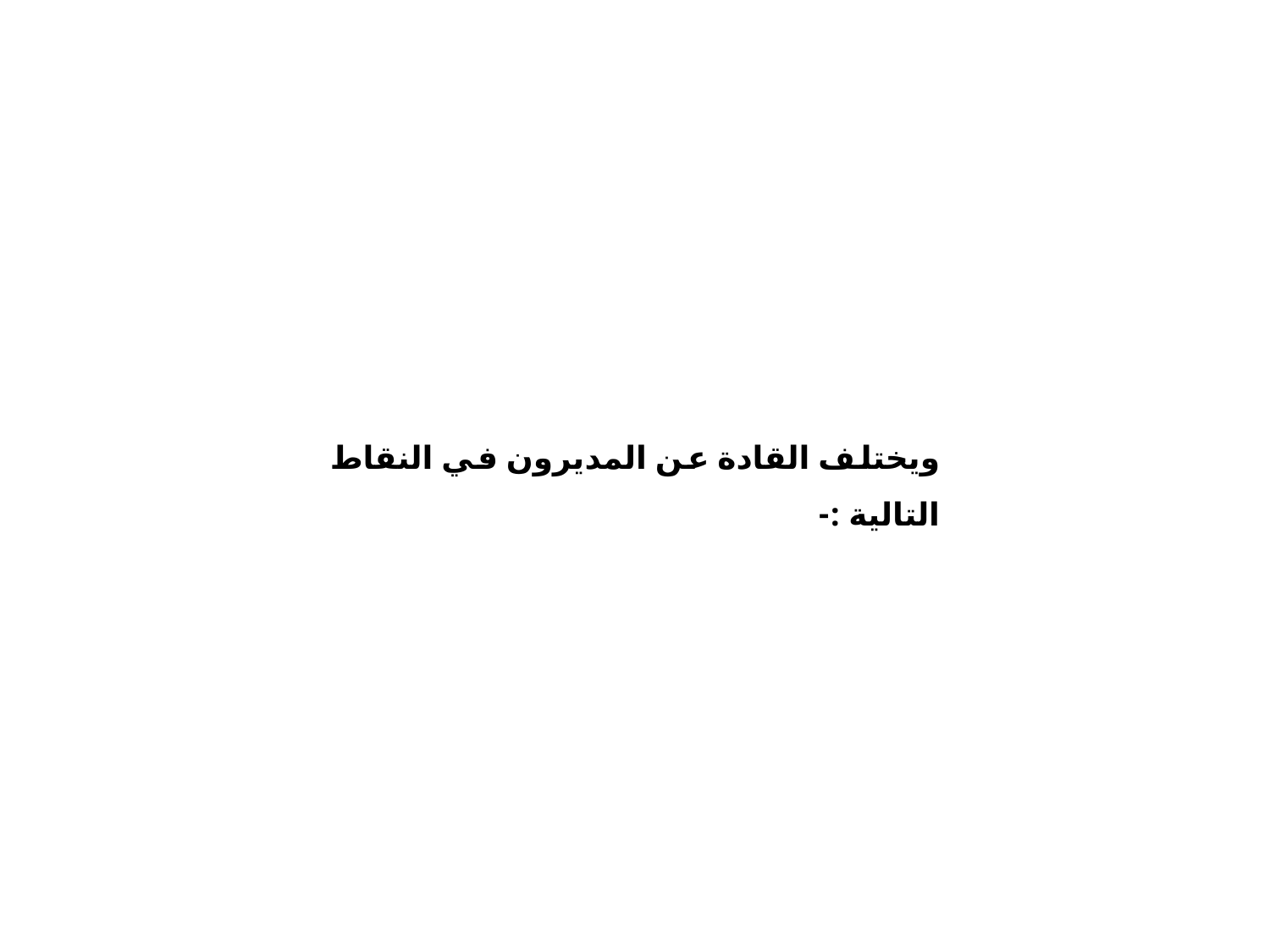

ويختلف القادة عن المديرون في النقاط التالية :-